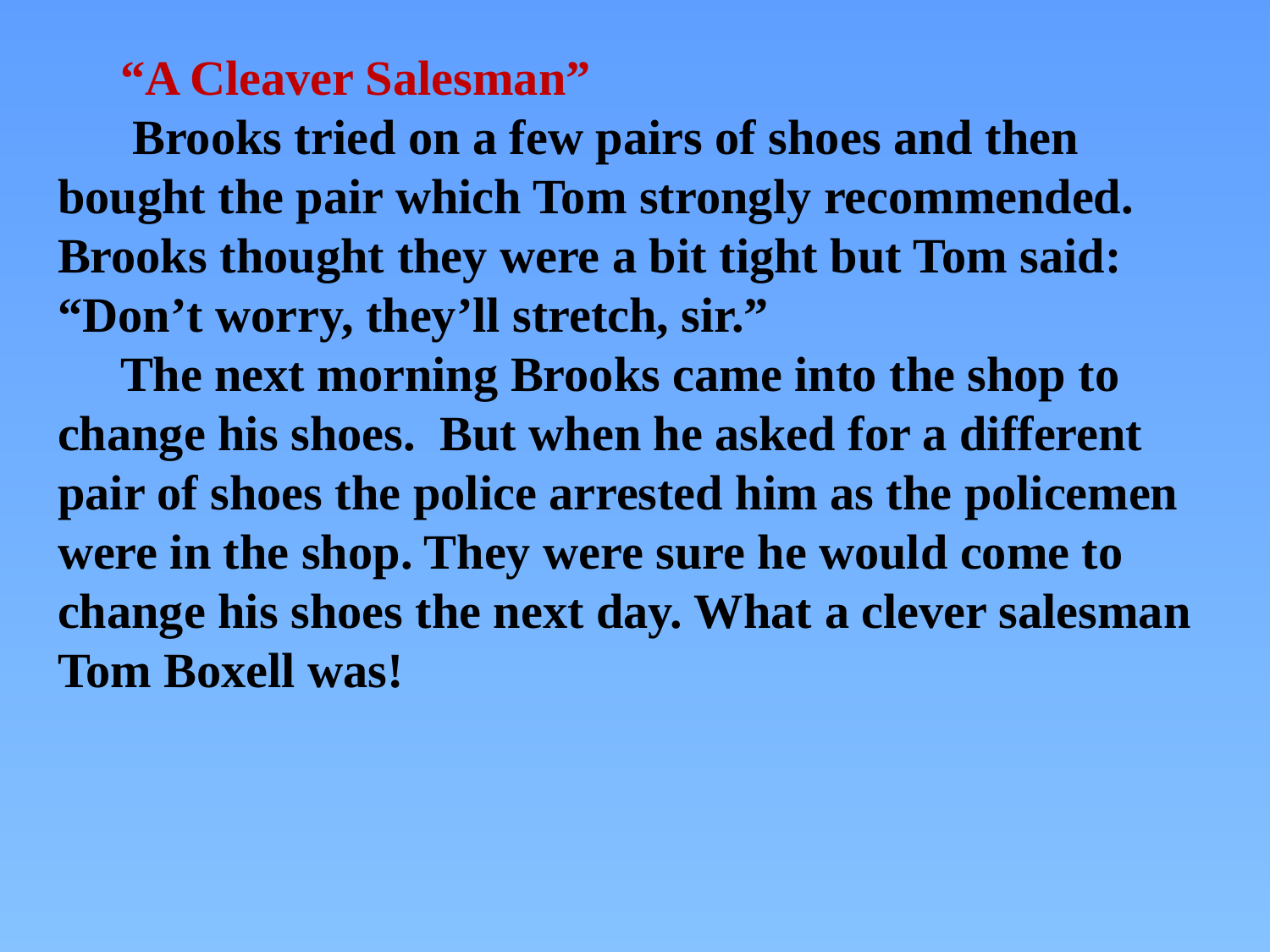

“A Cleaver Salesman”
 Brooks tried on a few pairs of shoes and then bought the pair which Tom strongly recommended. Brooks thought they were a bit tight but Tom said: “Don’t worry, they’ll stretch, sir.”
The next morning Brooks came into the shop to change his shoes.  But when he asked for a different pair of shoes the police arrested him as the policemen were in the shop. They were sure he would come to change his shoes the next day. What a clever salesman Tom Boxell was!